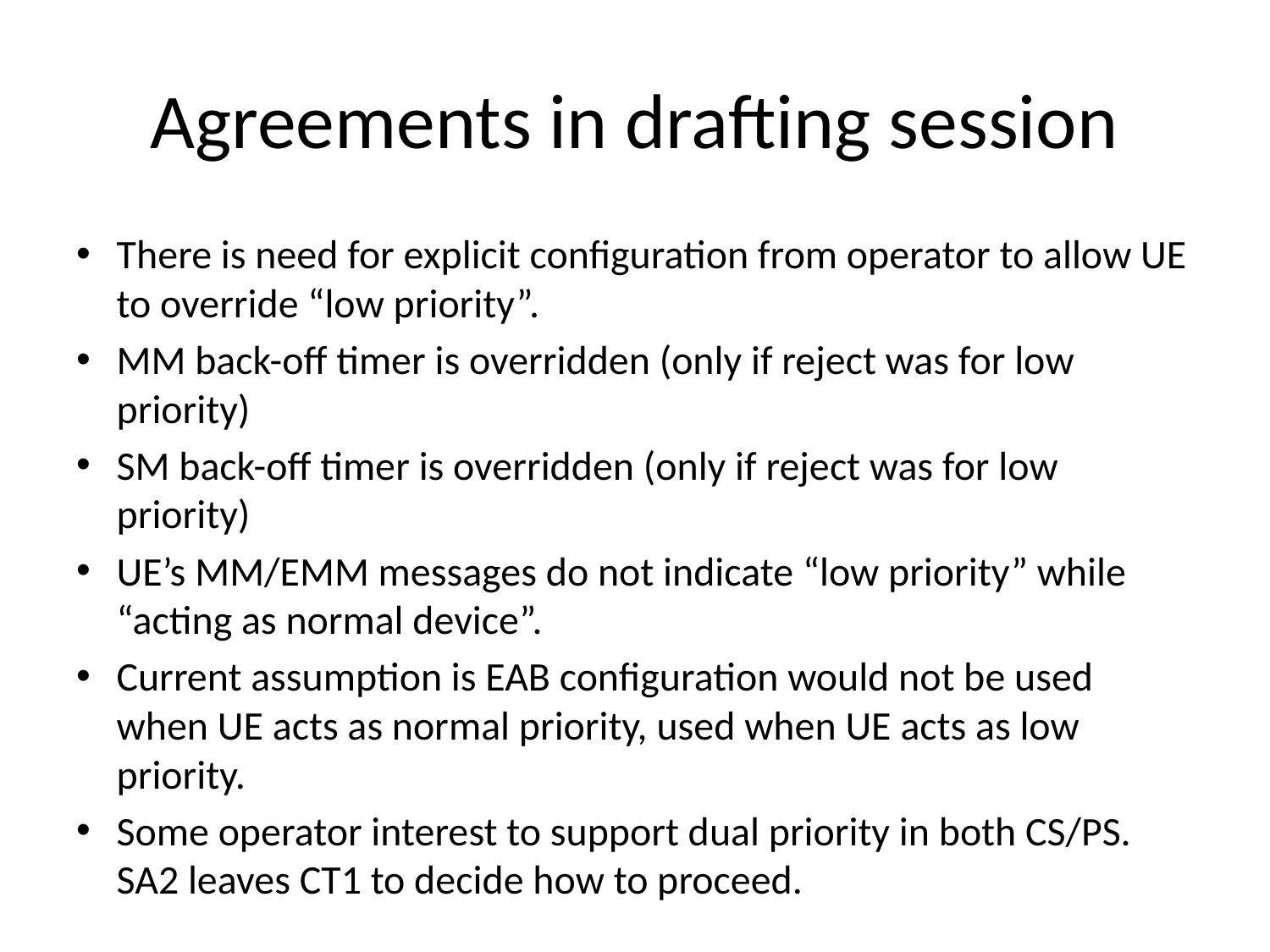

# Agreements in drafting session
There is need for explicit configuration from operator to allow UE to override “low priority”.
MM back-off timer is overridden (only if reject was for low priority)
SM back-off timer is overridden (only if reject was for low priority)
UE’s MM/EMM messages do not indicate “low priority” while “acting as normal device”.
Current assumption is EAB configuration would not be used when UE acts as normal priority, used when UE acts as low priority.
Some operator interest to support dual priority in both CS/PS. SA2 leaves CT1 to decide how to proceed.